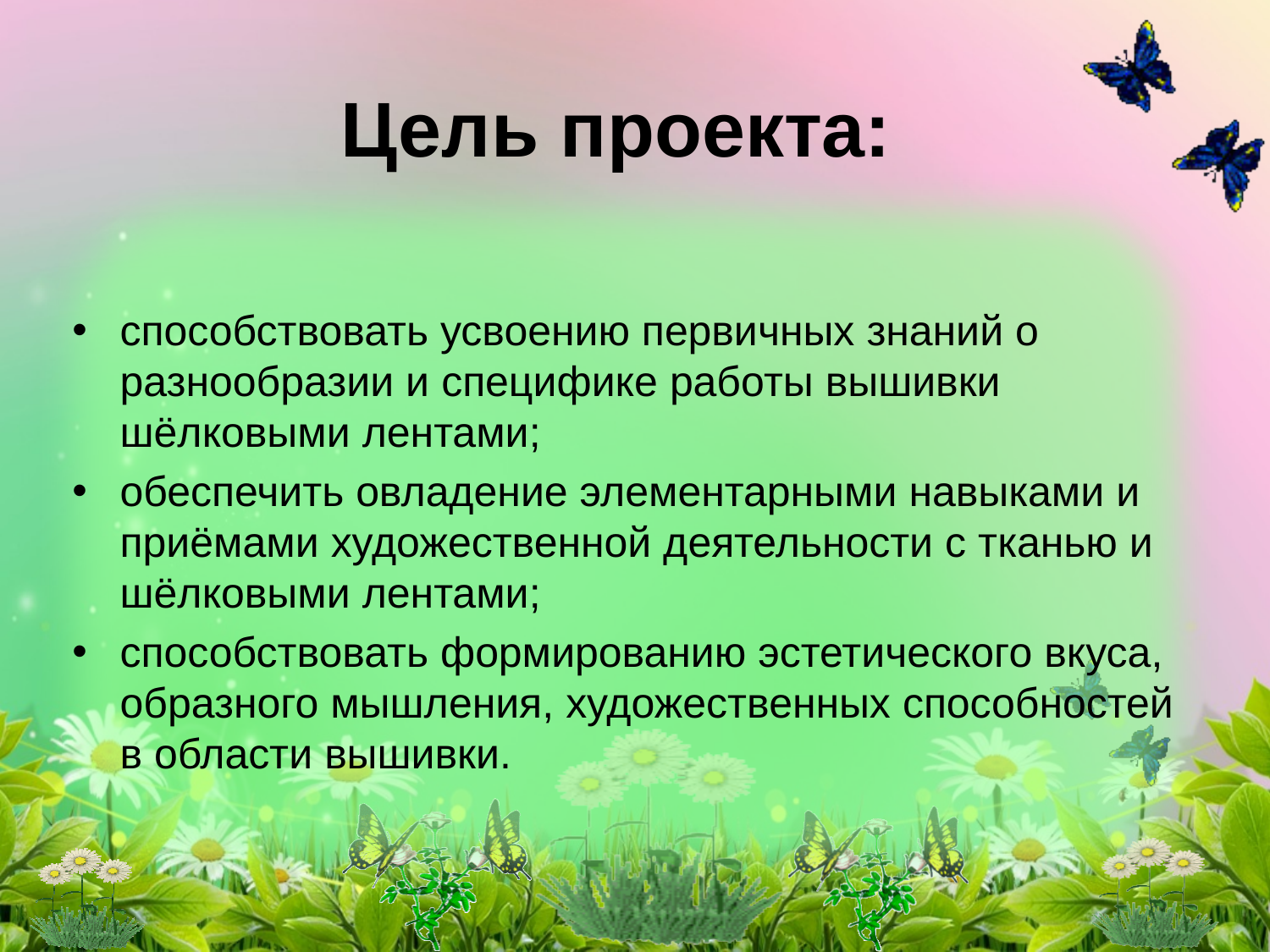

# Цель проекта:

способствовать усвоению первичных знаний о разнообразии и специфике работы вышивки шёлковыми лентами;
обеспечить овладение элементарными навыками и приёмами художественной деятельности с тканью и шёлковыми лентами;
способствовать формированию эстетического вкуса, образного мышления, художественных способностей в области вышивки.